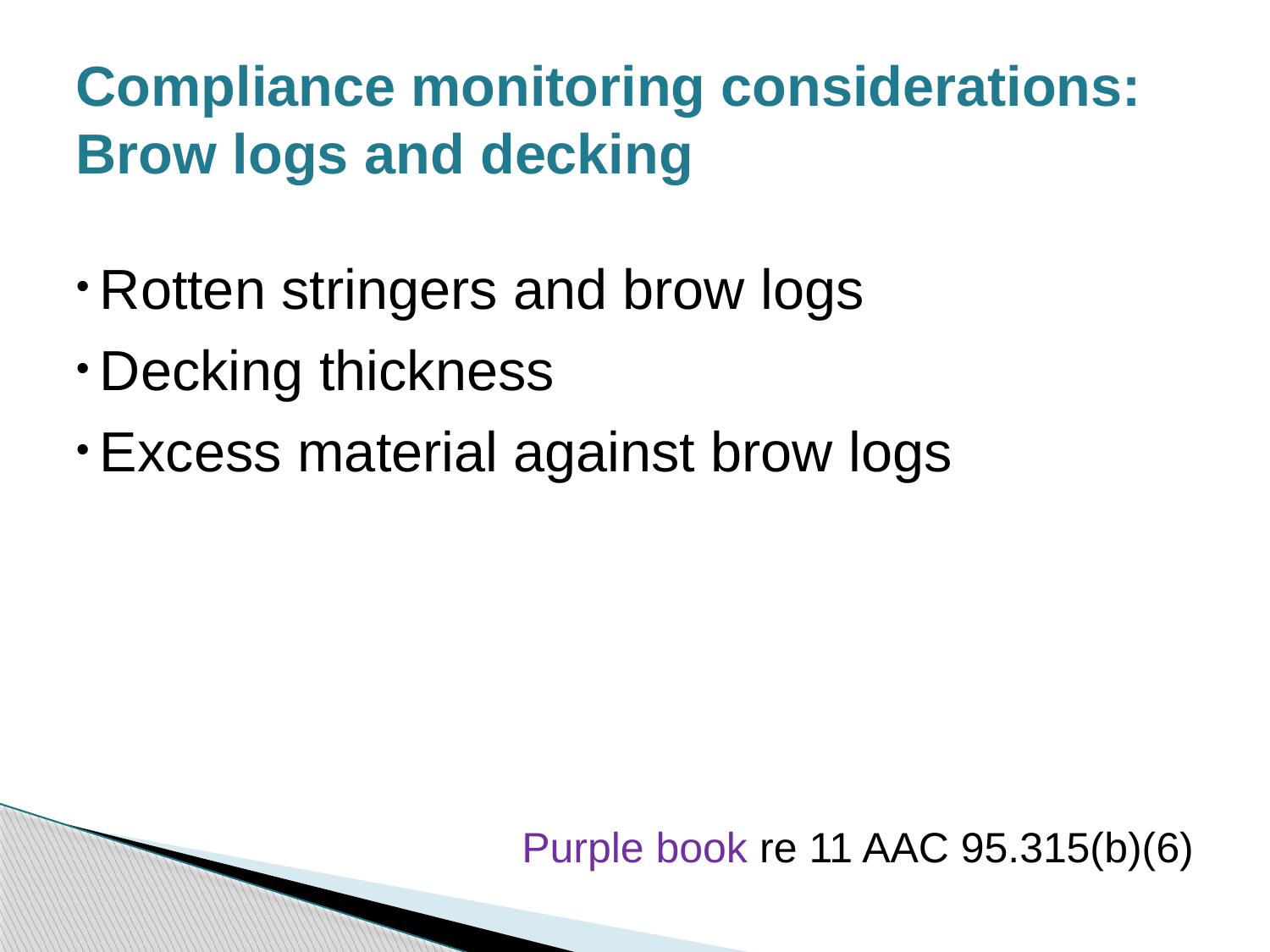

# Compliance monitoring considerations:  Brow logs and decking
Rotten stringers and brow logs
Decking thickness
Excess material against brow logs

		Purple book re 11 AAC 95.315(b)(6)